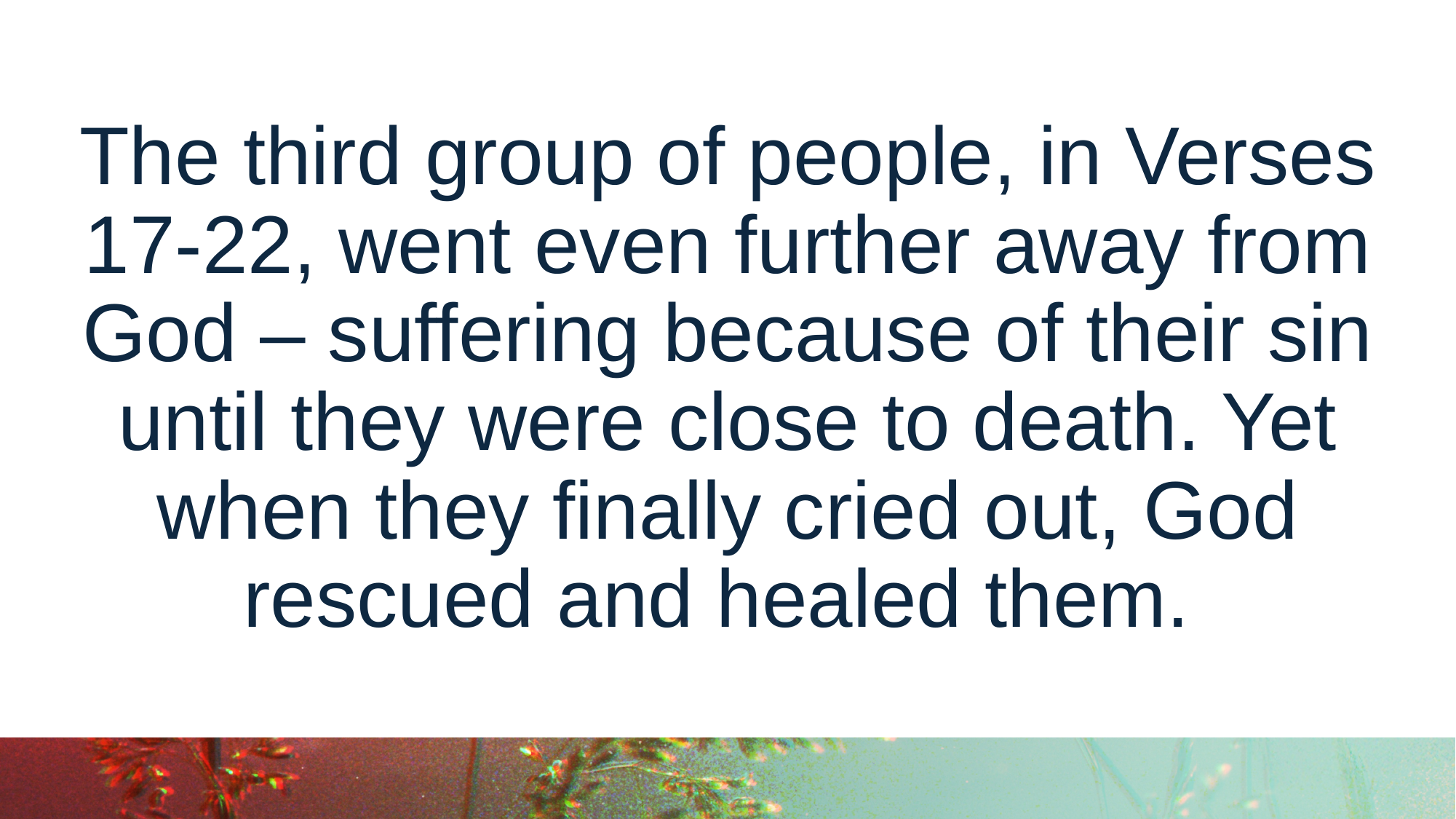

The third group of people, in Verses 17-22, went even further away from God – suffering because of their sin until they were close to death. Yet when they finally cried out, God rescued and healed them.